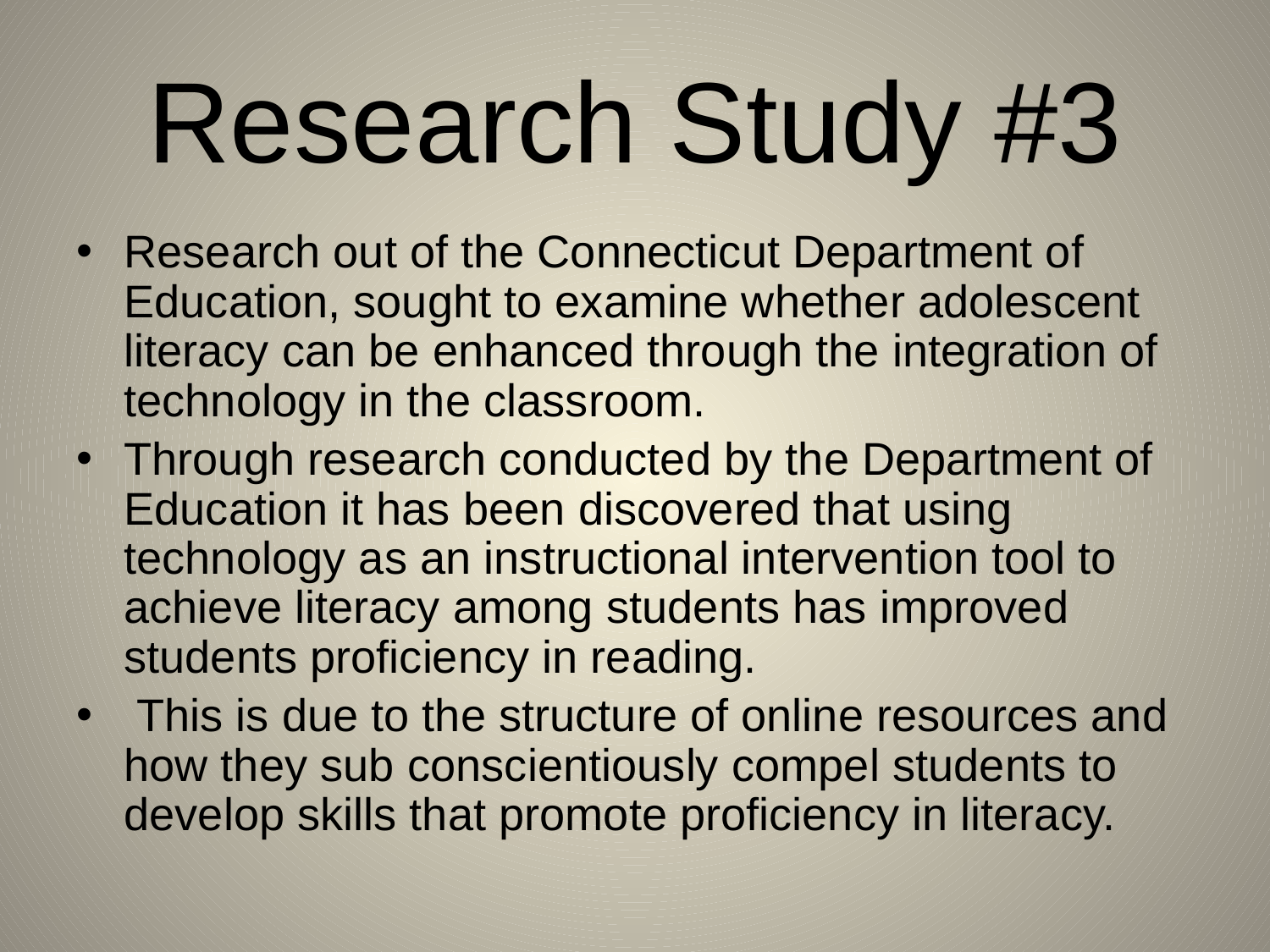

# Research Study #3
Research out of the Connecticut Department of Education, sought to examine whether adolescent literacy can be enhanced through the integration of technology in the classroom.
Through research conducted by the Department of Education it has been discovered that using technology as an instructional intervention tool to achieve literacy among students has improved students proficiency in reading.
 This is due to the structure of online resources and how they sub conscientiously compel students to develop skills that promote proficiency in literacy.